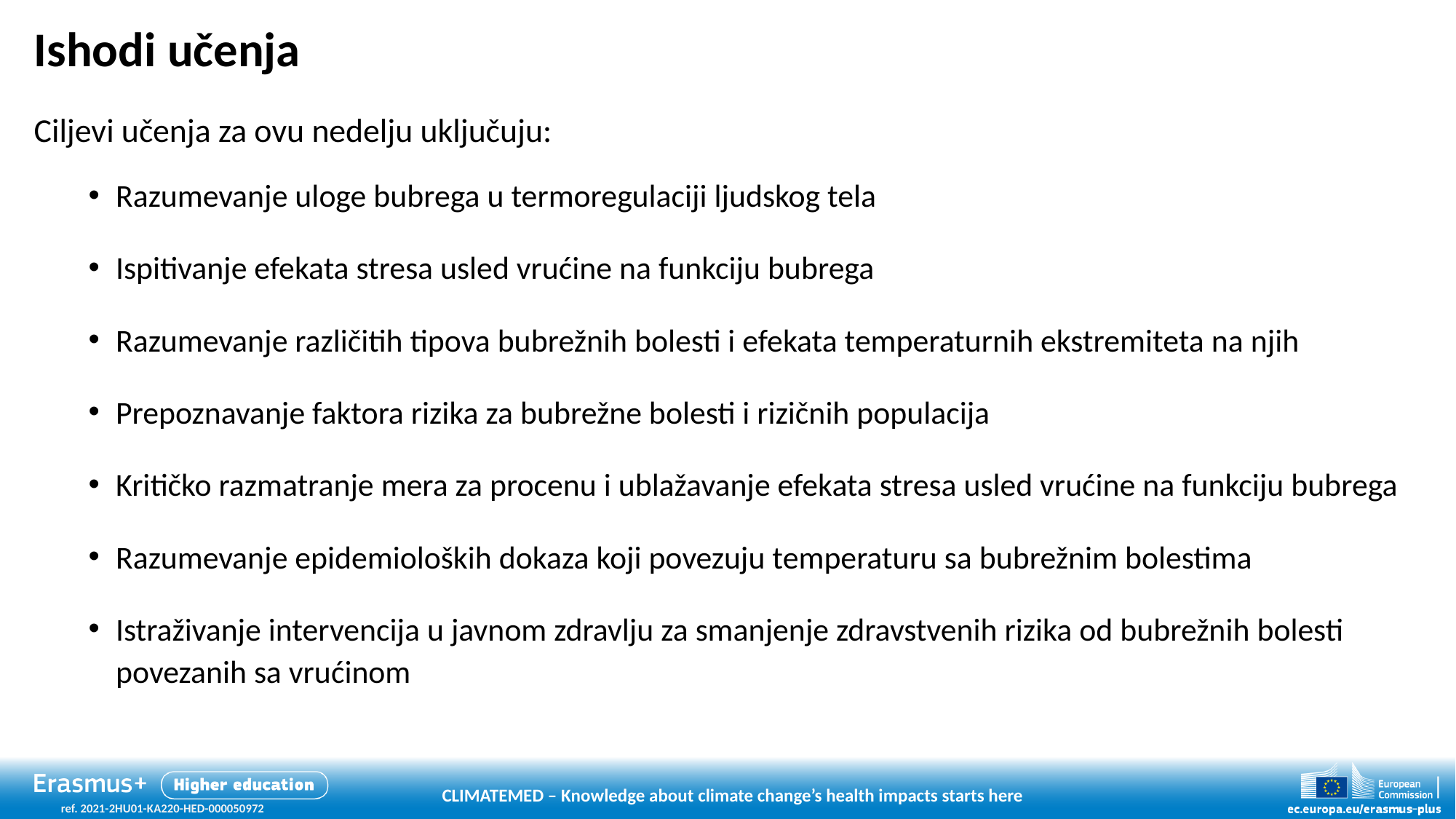

# Ishodi učenja
Ciljevi učenja za ovu nedelju uključuju:
Razumevanje uloge bubrega u termoregulaciji ljudskog tela
Ispitivanje efekata stresa usled vrućine na funkciju bubrega
Razumevanje različitih tipova bubrežnih bolesti i efekata temperaturnih ekstremiteta na njih
Prepoznavanje faktora rizika za bubrežne bolesti i rizičnih populacija
Kritičko razmatranje mera za procenu i ublažavanje efekata stresa usled vrućine na funkciju bubrega
Razumevanje epidemioloških dokaza koji povezuju temperaturu sa bubrežnim bolestima
Istraživanje intervencija u javnom zdravlju za smanjenje zdravstvenih rizika od bubrežnih bolesti povezanih sa vrućinom